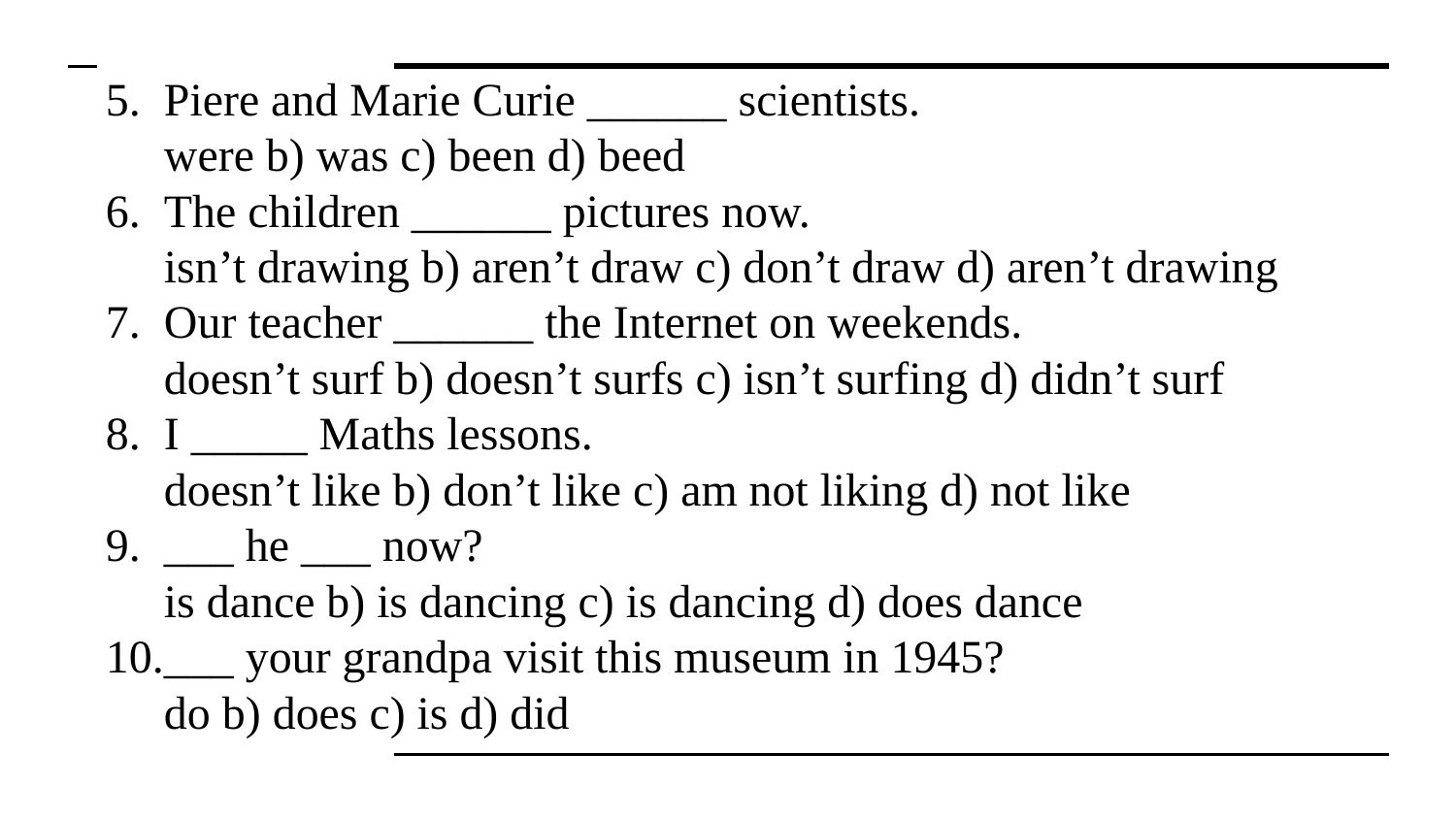

#
Piere and Marie Curie ______ scientists.
were b) was c) been d) beed
The children ______ pictures now.
isn’t drawing b) aren’t draw c) don’t draw d) aren’t drawing
Our teacher ______ the Internet on weekends.
doesn’t surf b) doesn’t surfs c) isn’t surfing d) didn’t surf
I _____ Maths lessons.
doesn’t like b) don’t like c) am not liking d) not like
___ he ___ now?
is dance b) is dancing c) is dancing d) does dance
___ your grandpa visit this museum in 1945?
do b) does c) is d) did